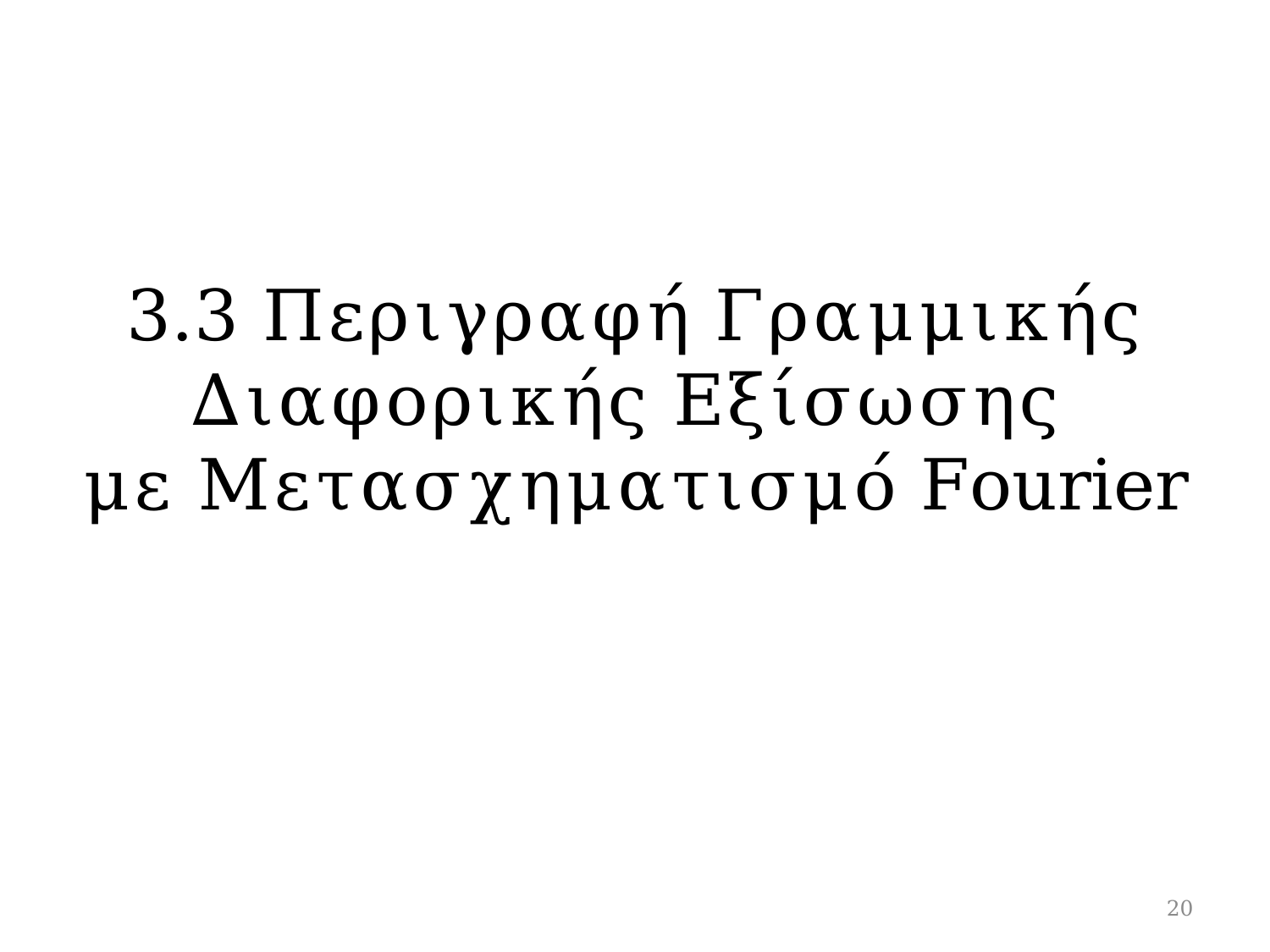

# 3.3 Περιγραφή Γραμμικής Διαφορικής Εξίσωσης με Μετασχηματισμό Fourier
20